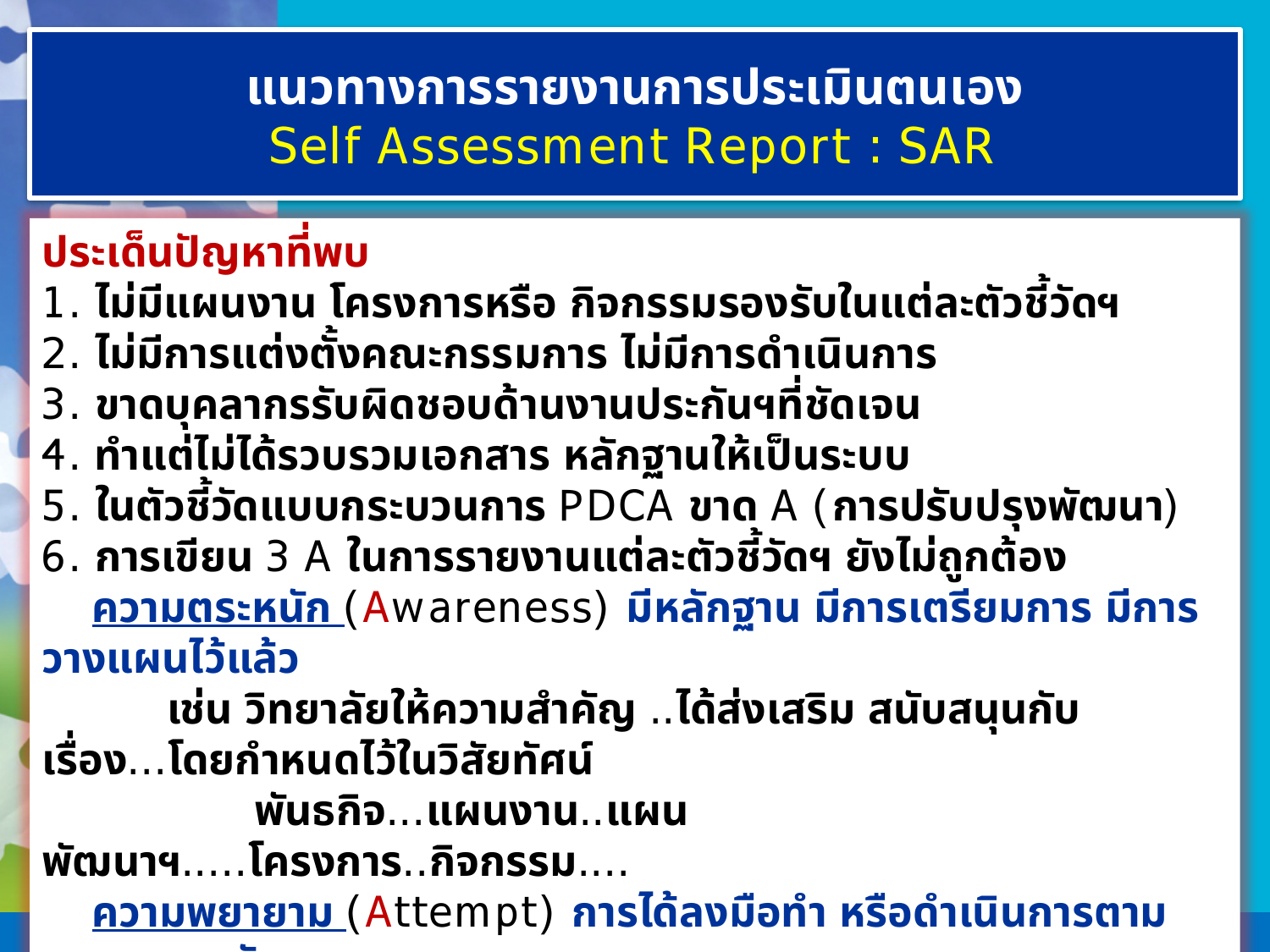

แนวทางการรายงานการประเมินตนเอง
Self Assessment Report : SAR
ประเด็นปัญหาที่พบ
1. ไม่มีแผนงาน โครงการหรือ กิจกรรมรองรับในแต่ละตัวชี้วัดฯ
2. ไม่มีการแต่งตั้งคณะกรรมการ ไม่มีการดำเนินการ
3. ขาดบุคลากรรับผิดชอบด้านงานประกันฯที่ชัดเจน
4. ทำแต่ไม่ได้รวบรวมเอกสาร หลักฐานให้เป็นระบบ
5. ในตัวชี้วัดแบบกระบวนการ PDCA ขาด A (การปรับปรุงพัฒนา)
6. การเขียน 3 A ในการรายงานแต่ละตัวชี้วัดฯ ยังไม่ถูกต้อง
    ความตระหนัก (Awareness) มีหลักฐาน มีการเตรียมการ มีการวางแผนไว้แล้ว
          เช่น วิทยาลัยให้ความสำคัญ ..ได้ส่งเสริม สนับสนุนกับเรื่อง...โดยกำหนดไว้ในวิสัยทัศน์
                 พันธกิจ...แผนงาน..แผนพัฒนาฯ.....โครงการ..กิจกรรม....
    ความพยายาม (Attempt) การได้ลงมือทำ หรือดำเนินการตามความตระหนัก
          เช่น วิทยาลัยได้ดำเนินโครงการ/กิจกรรม...ตามแผนงาน...ได้รวบรวม ได้ทำ....
    ผลสัมฤทธิ์ (Achievement) ผลสำเร็จเชิงปริมาณ/คุณภาพตาม Attempt
          เช่น  ผลสัมฤทธิ์ตามประเด็นการพิจารณาของแต่ละตัวชี้วัดความสำเร็จ
การประกันคุณภาพ สถาบันภาคกลาง 2 (27-28 เม.ย. 60)
38